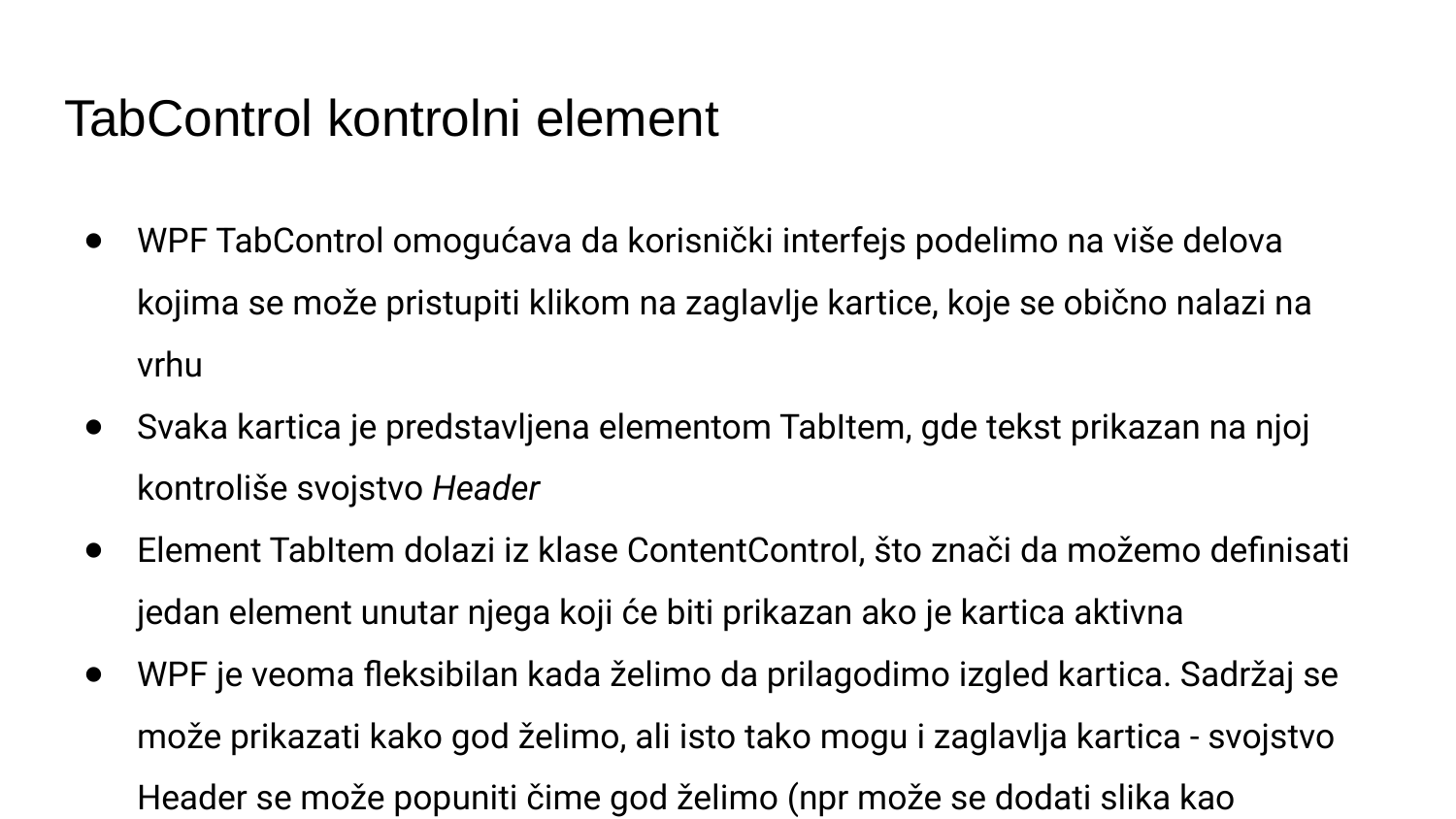

# TabControl kontrolni element
WPF TabControl omogućava da korisnički interfejs podelimo na više delova kojima se može pristupiti klikom na zaglavlje kartice, koje se obično nalazi na vrhu
Svaka kartica je predstavljena elementom TabItem, gde tekst prikazan na njoj kontroliše svojstvo Header
Element TabItem dolazi iz klase ContentControl, što znači da možemo definisati jedan element unutar njega koji će biti prikazan ako je kartica aktivna
WPF je veoma fleksibilan kada želimo da prilagodimo izgled kartica. Sadržaj se može prikazati kako god želimo, ali isto tako mogu i zaglavlja kartica - svojstvo Header se može popuniti čime god želimo (npr može se dodati slika kao ikonica…)